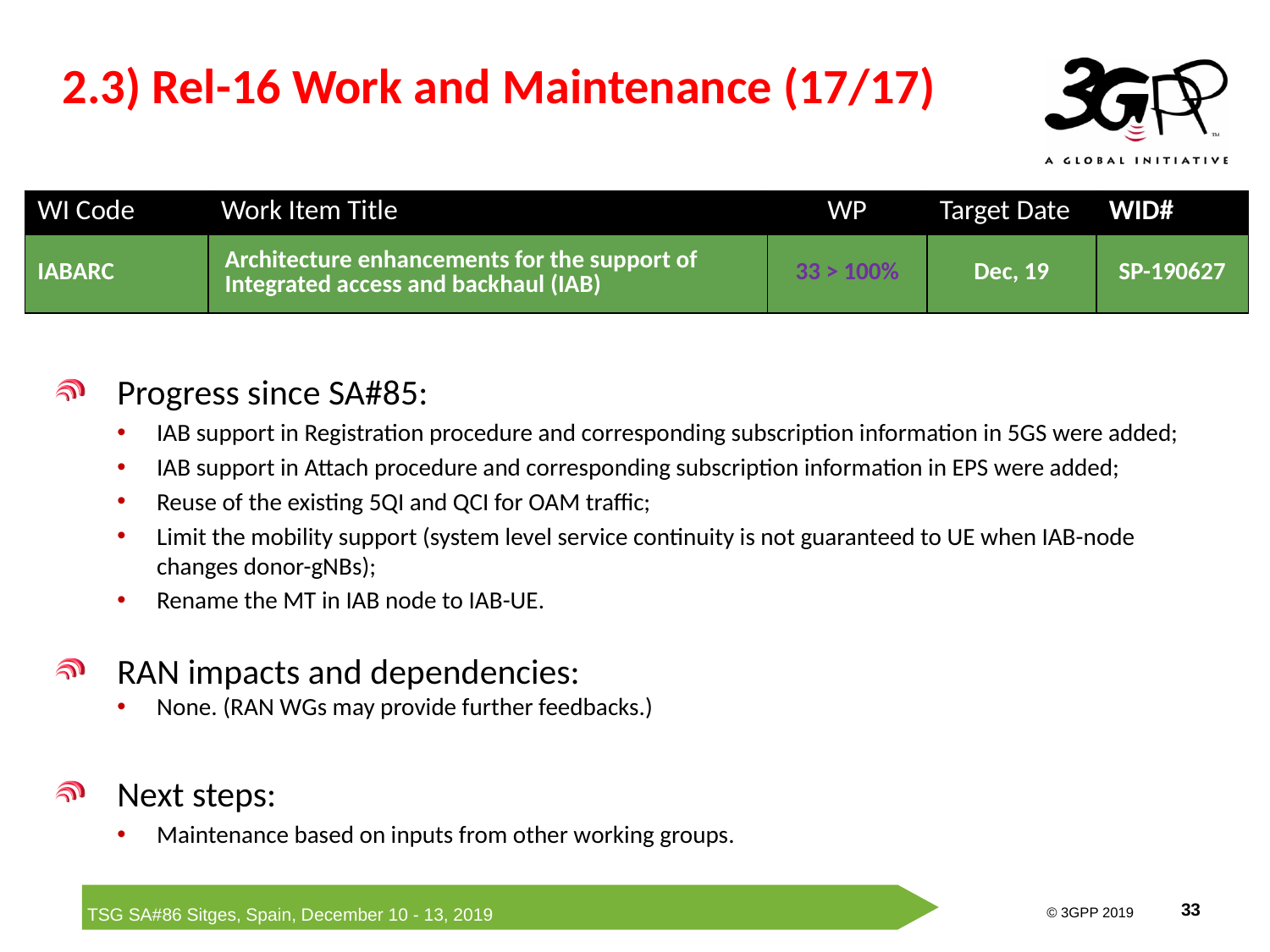

# 2.3) Rel-16 Work and Maintenance (17/17)
| WI Code | Work Item Title | WP | Target Date | WID# |
| --- | --- | --- | --- | --- |
| IABARC | Architecture enhancements for the support of Integrated access and backhaul (IAB) | 33 > 100% | Dec, 19 | SP-190627 |
Progress since SA#85:
IAB support in Registration procedure and corresponding subscription information in 5GS were added;
IAB support in Attach procedure and corresponding subscription information in EPS were added;
Reuse of the existing 5QI and QCI for OAM traffic;
Limit the mobility support (system level service continuity is not guaranteed to UE when IAB-node changes donor-gNBs);
Rename the MT in IAB node to IAB-UE.

RAN impacts and dependencies:
None. (RAN WGs may provide further feedbacks.)

Next steps:
Maintenance based on inputs from other working groups.